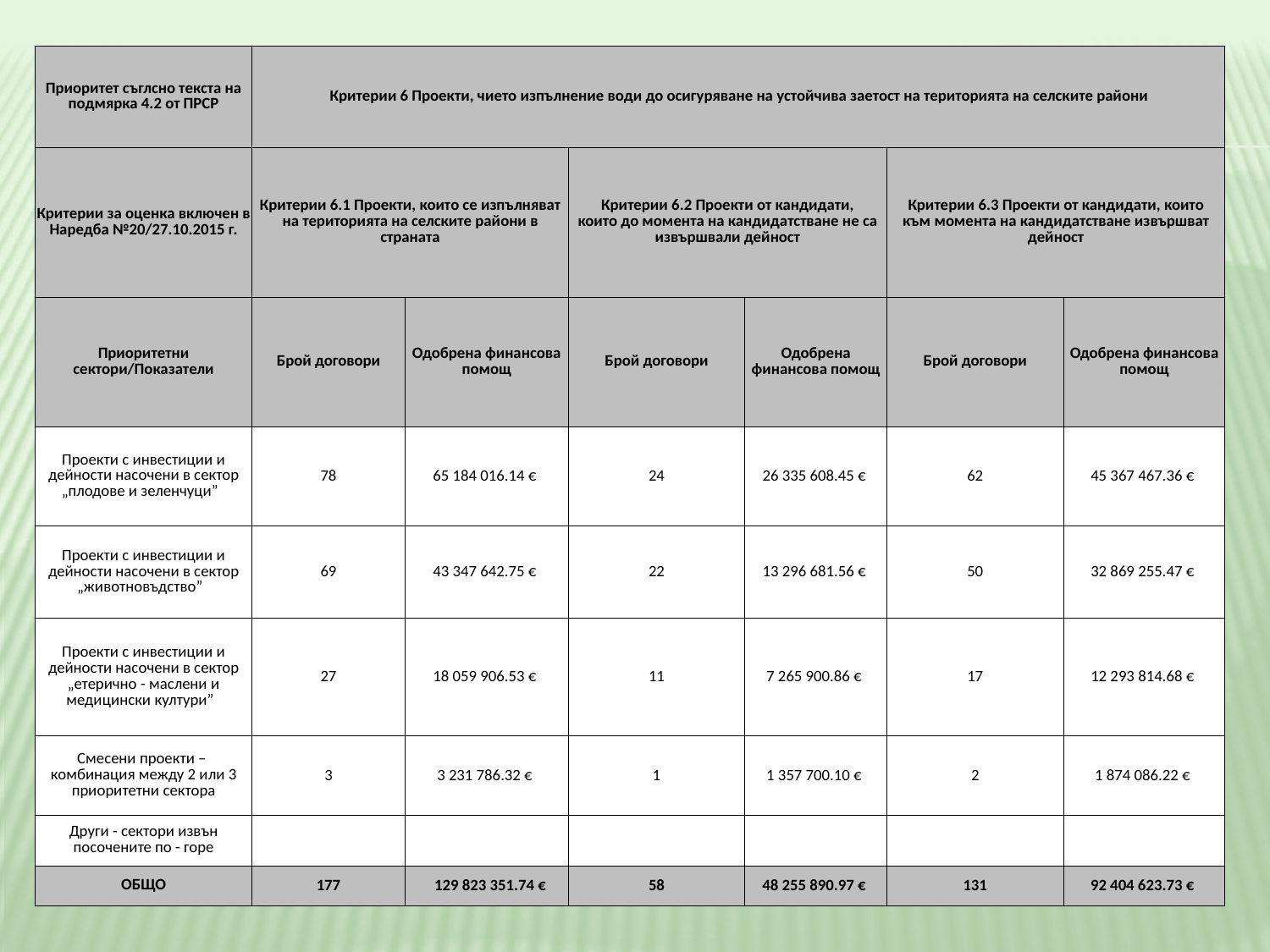

| Приоритет съглсно текста на подмярка 4.2 от ПРСР | Критерии 6 Проекти, чието изпълнение води до осигуряване на устойчива заетост на територията на селските райони |  |  |  |  |  |
| --- | --- | --- | --- | --- | --- | --- |
| Критерии за оценка включен в Наредба №20/27.10.2015 г. | Критерии 6.1 Проекти, които се изпълняват на територията на селските райони в страната |  | Критерии 6.2 Проекти от кандидати, които до момента на кандидатстване не са извършвали дейност |  | Критерии 6.3 Проекти от кандидати, които към момента на кандидатстване извършват дейност |  |
| Приоритетни сектори/Показатели | Брой договори | Одобрена финансова помощ | Брой договори | Одобрена финансова помощ | Брой договори | Одобрена финансова помощ |
| Проекти с инвестиции и дейности насочени в сектор „плодове и зеленчуци” | 78 | 65 184 016.14 € | 24 | 26 335 608.45 € | 62 | 45 367 467.36 € |
| Проекти с инвестиции и дейности насочени в сектор „животновъдство” | 69 | 43 347 642.75 € | 22 | 13 296 681.56 € | 50 | 32 869 255.47 € |
| Проекти с инвестиции и дейности насочени в сектор „етерично - маслени и медицински култури” | 27 | 18 059 906.53 € | 11 | 7 265 900.86 € | 17 | 12 293 814.68 € |
| Смесени проекти – комбинация между 2 или 3 приоритетни сектора | 3 | 3 231 786.32 € | 1 | 1 357 700.10 € | 2 | 1 874 086.22 € |
| Други - сектори извън посочените по - горе |  |  |  |  |  |  |
| ОБЩО | 177 | 129 823 351.74 € | 58 | 48 255 890.97 € | 131 | 92 404 623.73 € |
#